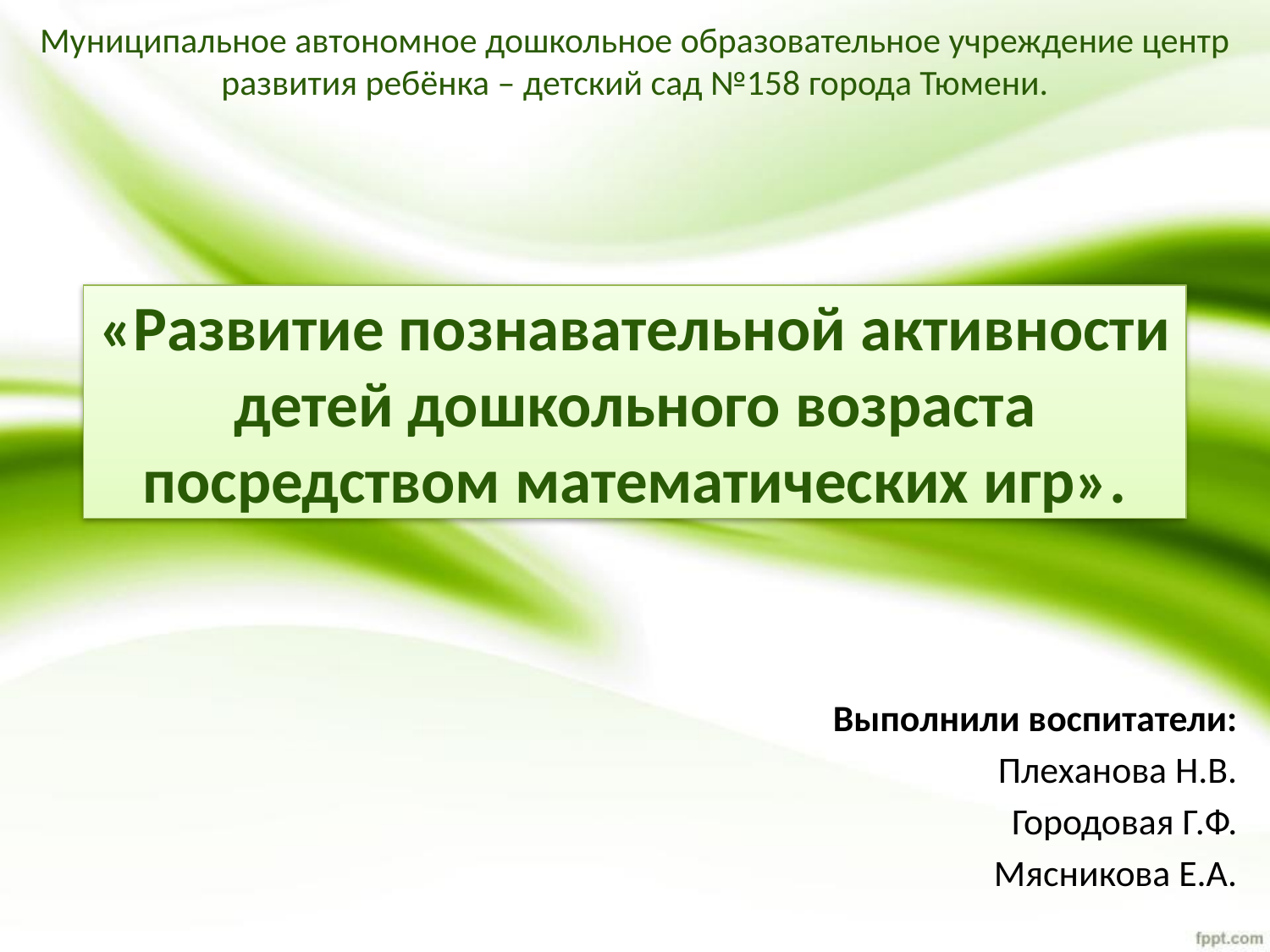

# Муниципальное автономное дошкольное образовательное учреждение центр развития ребёнка – детский сад №158 города Тюмени.
«Развитие познавательной активности детей дошкольного возраста посредством математических игр».
Выполнили воспитатели:
Плеханова Н.В.
Городовая Г.Ф.
Мясникова Е.А.